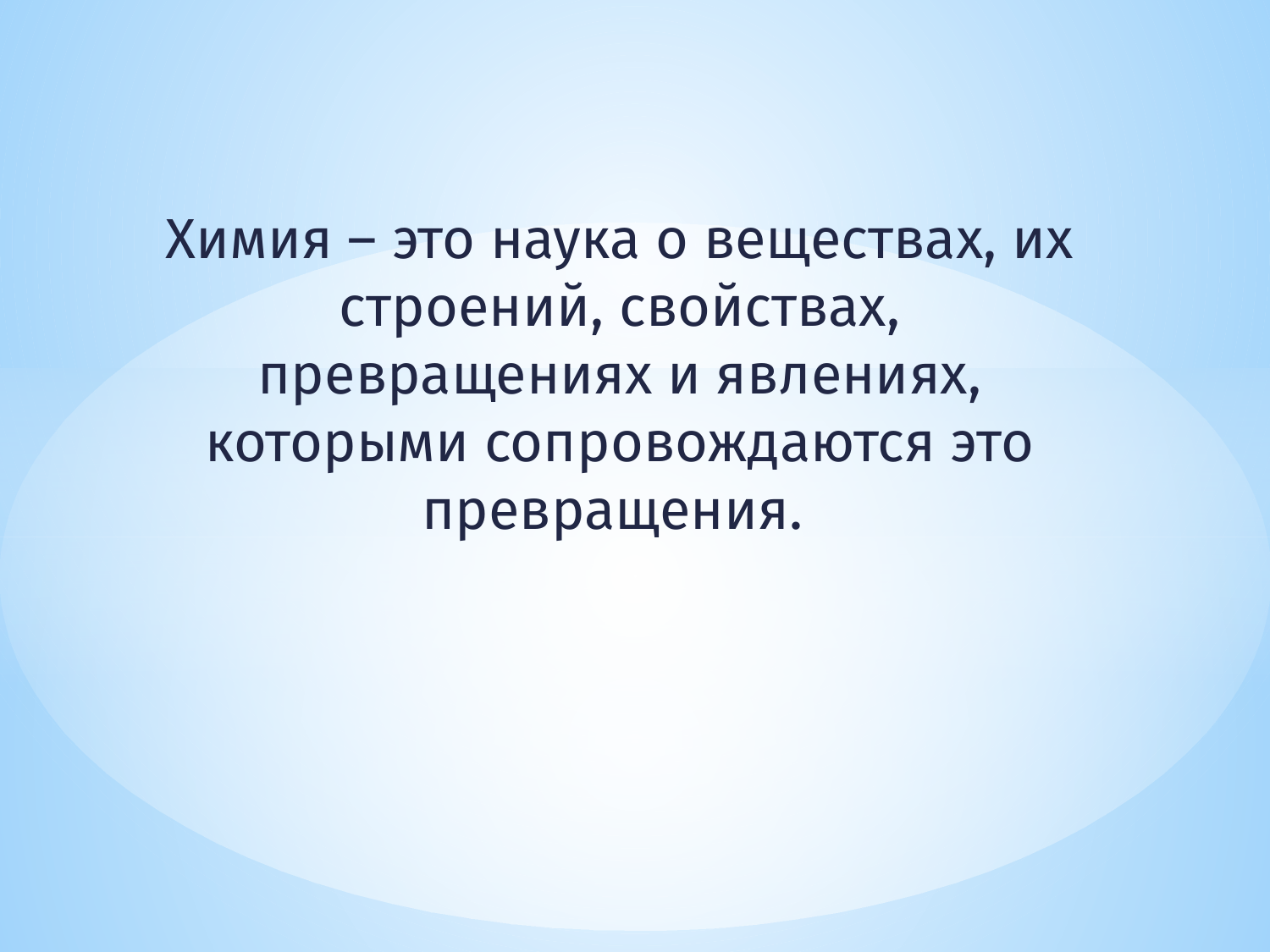

#
Химия – это наука о веществах, их строений, свойствах, превращениях и явлениях, которыми сопровождаются это превращения.